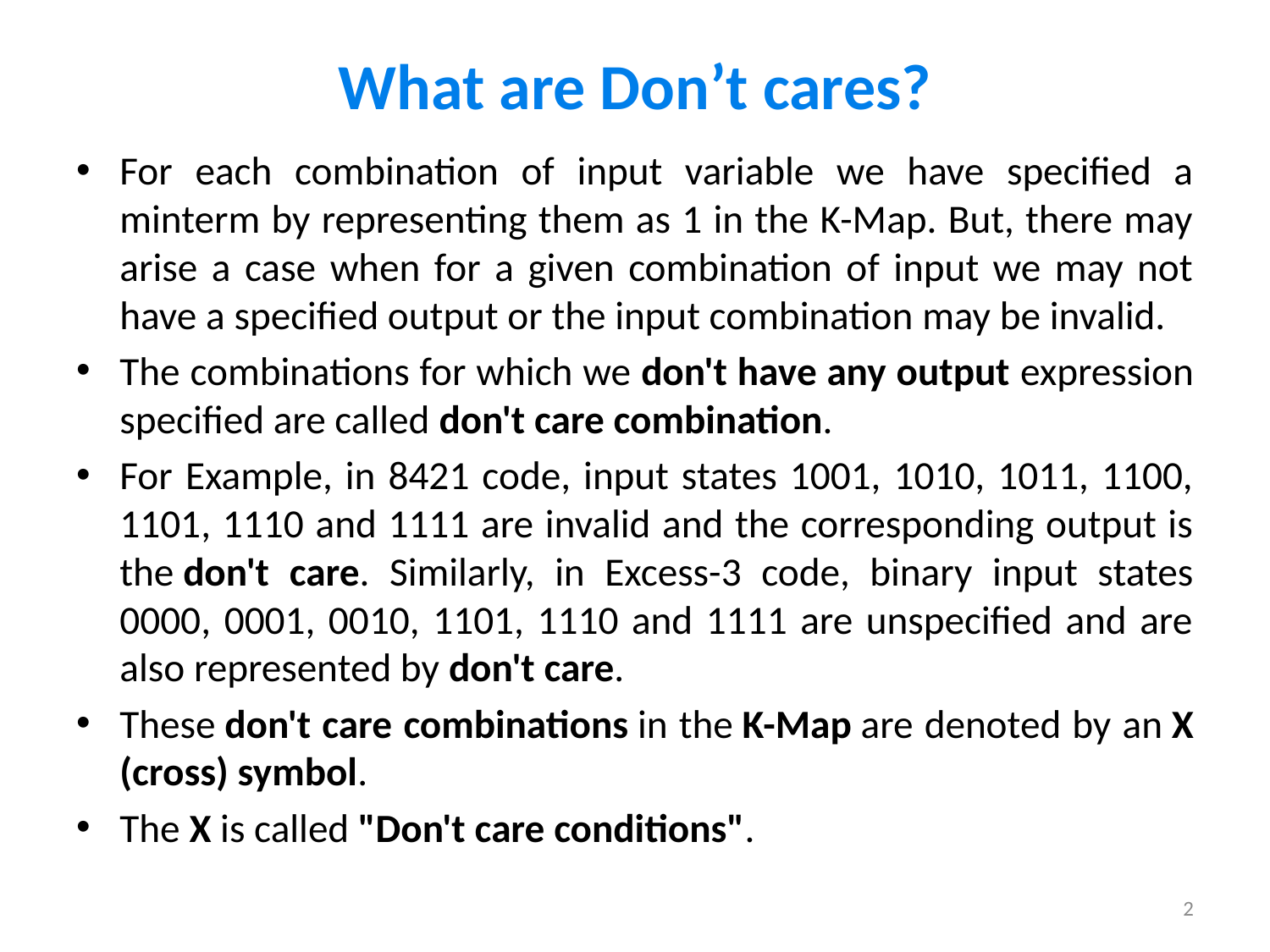

# What are Don’t cares?
For each combination of input variable we have specified a minterm by representing them as 1 in the K-Map. But, there may arise a case when for a given combination of input we may not have a specified output or the input combination may be invalid.
The combinations for which we don't have any output expression specified are called don't care combination.
For Example, in 8421 code, input states 1001, 1010, 1011, 1100, 1101, 1110 and 1111 are invalid and the corresponding output is the don't care. Similarly, in Excess-3 code, binary input states 0000, 0001, 0010, 1101, 1110 and 1111 are unspecified and are also represented by don't care.
These don't care combinations in the K-Map are denoted by an X (cross) symbol.
The X is called "Don't care conditions".

2